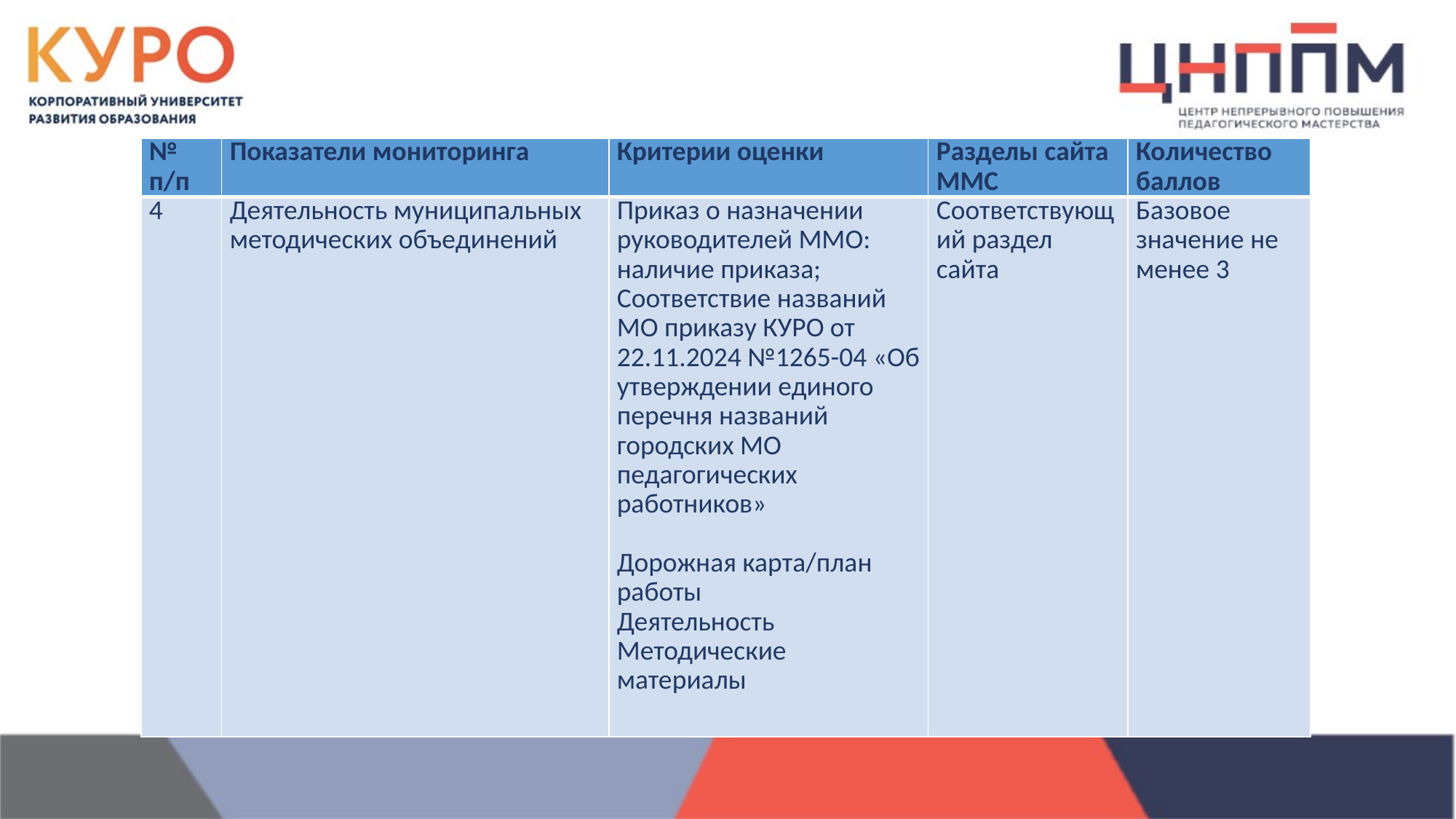

| № п/п | Показатели мониторинга | Критерии оценки | Разделы сайта ММС | Количество баллов |
| --- | --- | --- | --- | --- |
| 4 | Деятельность муниципальных методических объединений | Приказ о назначении руководителей ММО: наличие приказа; Соответствие названий МО приказу КУРО от 22.11.2024 №1265-04 «Об утверждении единого перечня названий городских МО педагогических работников»   Дорожная карта/план работы Деятельность Методические материалы | Соответствующий раздел сайта | Базовое значение не менее 3 |